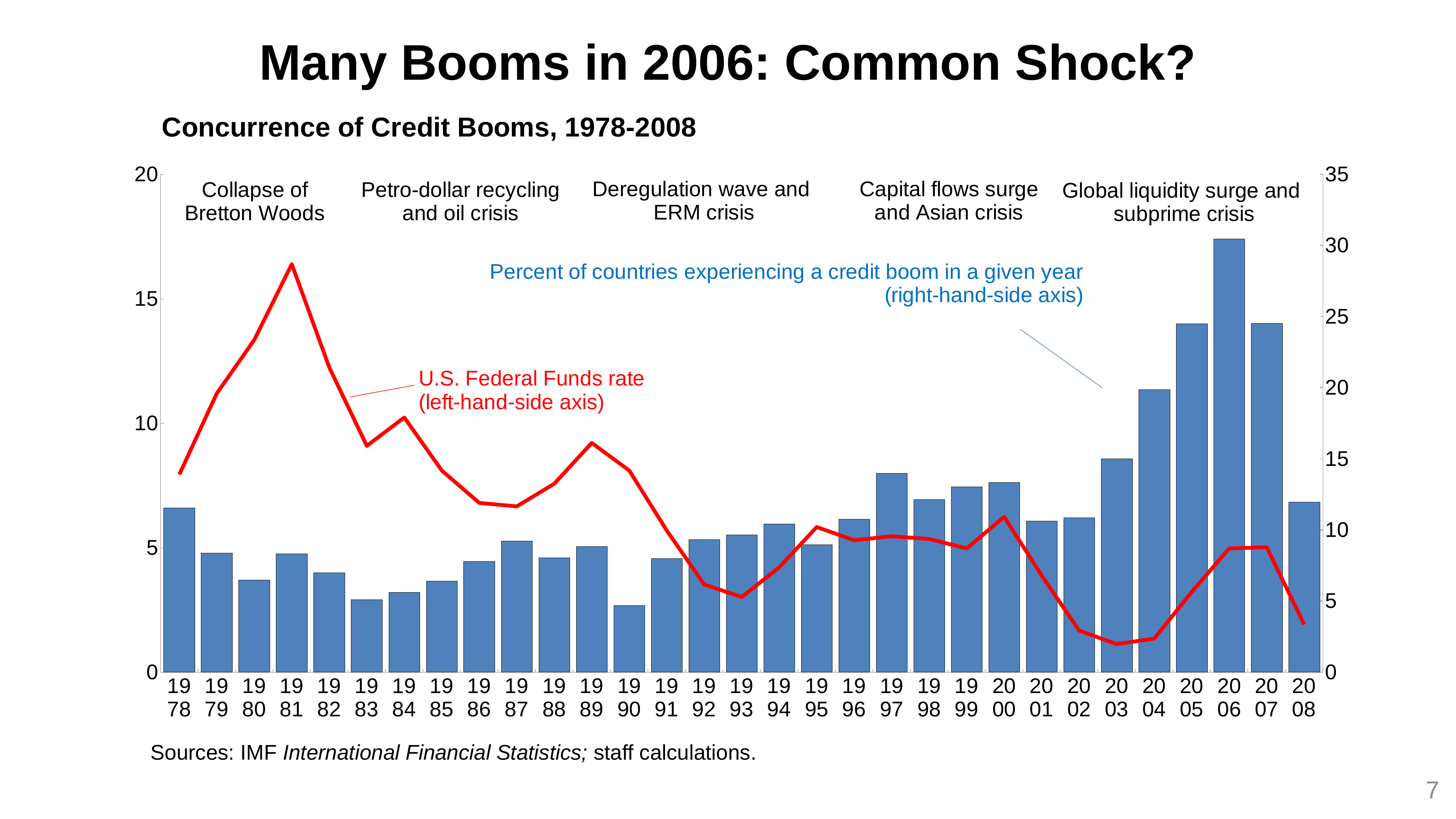

Many Booms in 2006: Common Shock?

### Chart

| Category |  |  |
|---|---|---|
| 1978 | 11.53846 | 7.94 |
| 1979 | 8.387096000000007 | 11.2 |
| 1980 | 6.493506 | 13.350000000000021 |
| 1981 | 8.333333000000001 | 16.39 |
| 1982 | 7.00637 | 12.24 |
| 1983 | 5.0955409999999945 | 9.09 |
| 1984 | 5.624999999999985 | 10.23 |
| 1985 | 6.410256 | 8.1 |
| 1986 | 7.792208 | 6.8 |
| 1987 | 9.210526 | 6.6599999999999975 |
| 1988 | 8.053691 | 7.57 |
| 1989 | 8.843537000000007 | 9.21 |
| 1990 | 4.697986999999978 | 8.1 |
| 1991 | 8.0 | 5.6899999999999995 |
| 1992 | 9.333333000000001 | 3.52 |
| 1993 | 9.655172 | 3.02 |
| 1994 | 10.41667 | 4.21 |
| 1995 | 8.955224000000005 | 5.83 |
| 1996 | 10.76923 | 5.3 |
| 1997 | 13.970590000000021 | 5.46 |
| 1998 | 12.14286 | 5.35 |
| 1999 | 13.043480000000002 | 4.970000000000002 |
| 2000 | 13.33333 | 6.24 |
| 2001 | 10.6383 | 3.88 |
| 2002 | 10.86957000000002 | 1.6700000000000021 |
| 2003 | 15.0 | 1.129999999999997 |
| 2004 | 19.858160000000005 | 1.35 |
| 2005 | 24.48979999999991 | 3.22 |
| 2006 | 30.463579999999926 | 4.970000000000002 |
| 2007 | 24.51613 | 5.02 |
| 2008 | 11.94969 | 1.9200000000000021 |
Sources: IMF International Financial Statistics; staff calculations.
7